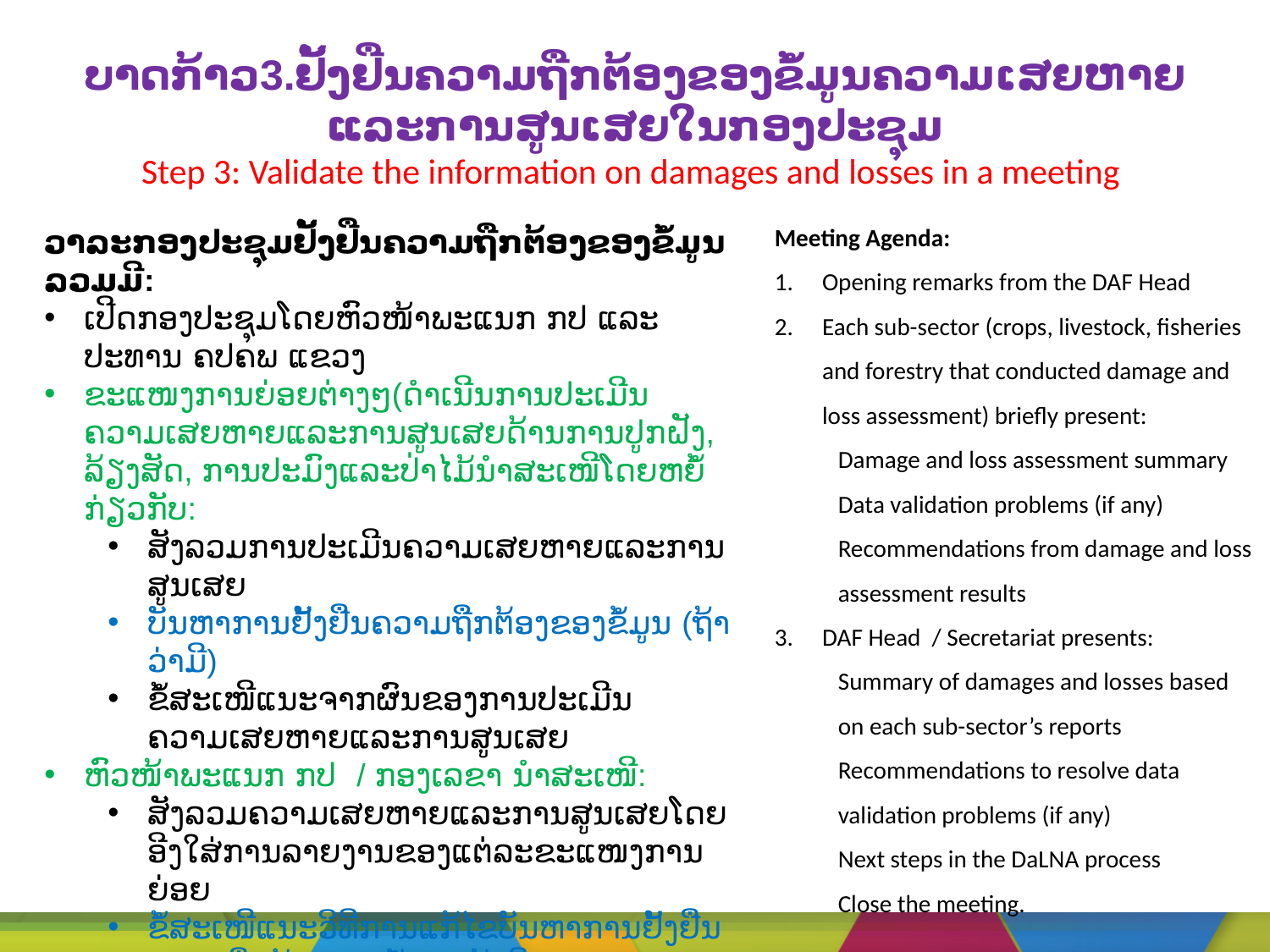

# ບາດກ້າວ3.ຢັ້ງຢືນຄວາມຖືກຕ້ອງຂອງຂໍ້ມູນຄວາມເສຍຫາຍແລະການສູນເສຍໃນກອງປະຊຸມ Step 3: Validate the information on damages and losses in a meeting
Meeting Agenda:
Opening remarks from the DAF Head
Each sub-sector (crops, livestock, fisheries and forestry that conducted damage and loss assessment) briefly present:
Damage and loss assessment summary
Data validation problems (if any)
Recommendations from damage and loss assessment results
DAF Head  / Secretariat presents:
Summary of damages and losses based on each sub-sector’s reports
Recommendations to resolve data validation problems (if any)
Next steps in the DaLNA process
Close the meeting.

ວາລະກອງ​ປະຊຸມຢັ້ງຢືນ​ຄວາມ​ຖືກຕ້ອງ​ຂອງ​ຂໍ້​ມູນ​ລວມມີ:
ເປີດກອງປະຊຸມໂດຍຫົວໜ້າພະແນກ ກປ ແລະ ປະທານ ຄປຄພ ແຂວງ
ຂະແໜງການຍ່ອຍຕ່າງໆ(ດຳເນີນການປະເມີນຄວາມເສຍຫາຍແລະການສູນເສຍດ້ານການປູກຝັງ, ລ້ຽງສັດ, ການປະມົງແລະປ່າໄມ້ນໍາສະເໜີໂດຍຫຍໍ້ກ່ຽວກັບ:
ສັງລວມການປະເມີນຄວາມເສຍຫາຍແລະການສູນເສຍ
ບັນຫາການຢັ້ງຢືນຄວາມຖືກຕ້ອງຂອງຂໍ້ມູນ (ຖ້າວ່າມີ)
ຂໍ້ສະເໜີແນະຈາກຜົນຂອງການປະເມີນຄວາມເສຍຫາຍແລະການສູນເສຍ
ຫົວໜ້າພະແນກ ກປ  / ກອງເລຂາ ນໍາສະເໜີ:
ສັງລວມຄວາມເສຍຫາຍແລະການສູນເສຍໂດຍອີງໃສ່ການລາຍງານຂອງແຕ່ລະຂະແໜງການຍ່ອຍ
ຂໍ້ສະເໜີແນະວິທີການແກ້ໄຂບັນຫາການຢັ້ງຢືນຄວາມຖືກຕ້ອງຂອງຂໍ້ມູນ (ຖ້າມີ)
ແຜນໄລຍະຕໍ່ໄປສໍາລັບຂະບວນການ DaLNA
ປິດກອງປະຊຸມ.